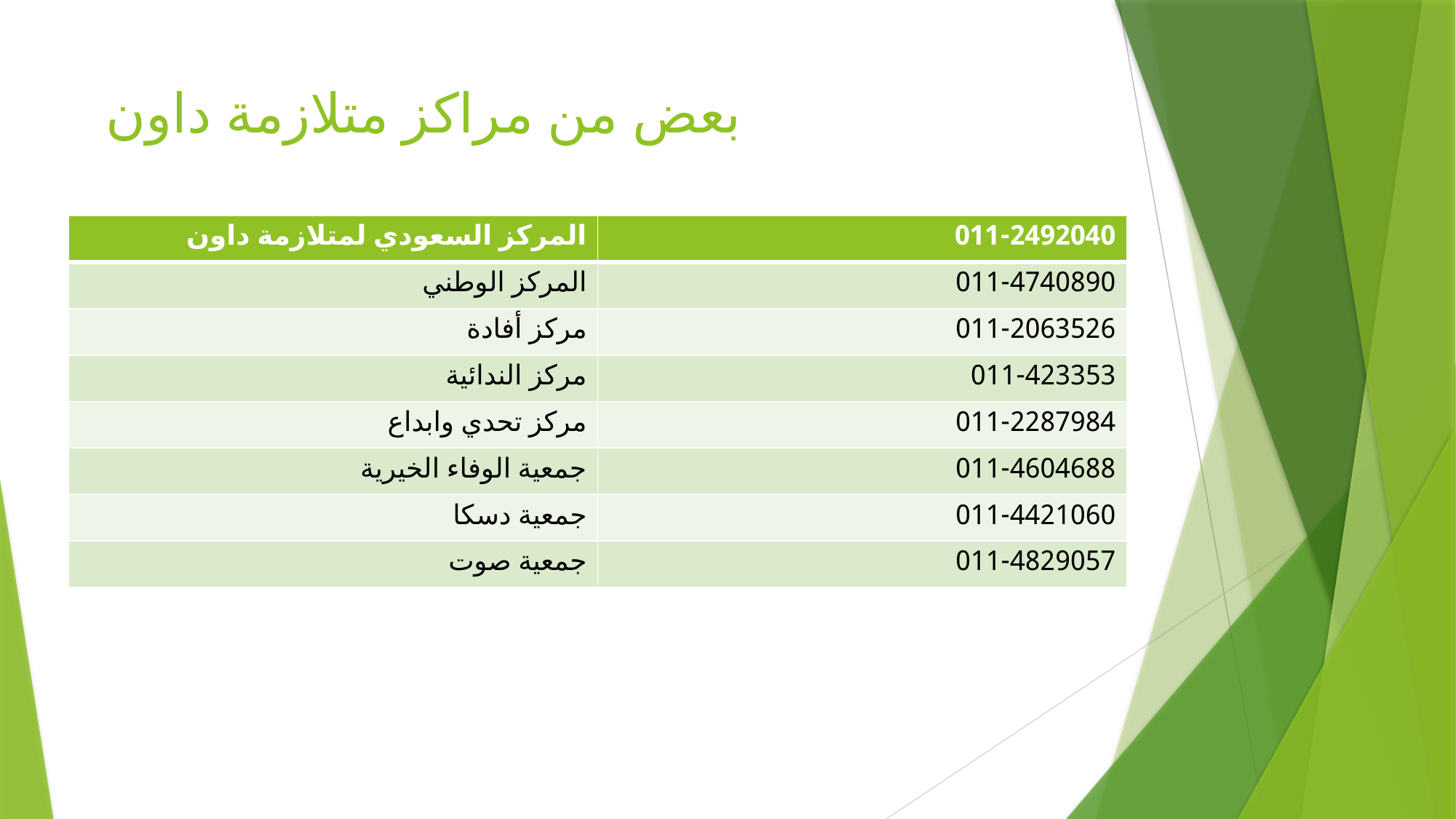

# بعض من مراكز متلازمة داون
| المركز السعودي لمتلازمة داون | 011-2492040 |
| --- | --- |
| المركز الوطني | 011-4740890 |
| مركز أفادة | 011-2063526 |
| مركز الندائية | 011-423353 |
| مركز تحدي وابداع | 011-2287984 |
| جمعية الوفاء الخيرية | 011-4604688 |
| جمعية دسكا | 011-4421060 |
| جمعية صوت | 011-4829057 |